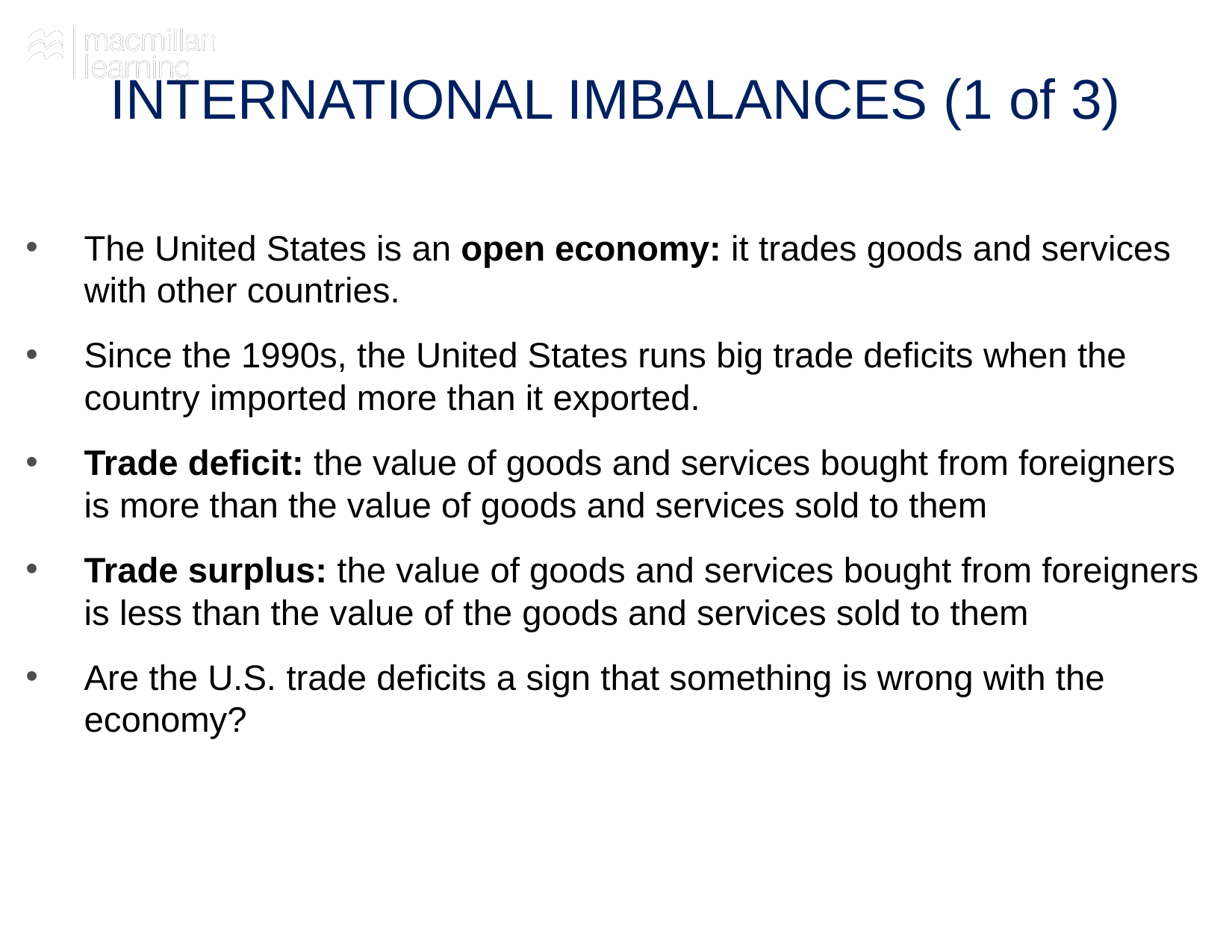

# INTERNATIONAL IMBALANCES (1 of 3)
The United States is an open economy: it trades goods and services with other countries.
Since the 1990s, the United States runs big trade deficits when the country imported more than it exported.
Trade deficit: the value of goods and services bought from foreigners is more than the value of goods and services sold to them
Trade surplus: the value of goods and services bought from foreigners is less than the value of the goods and services sold to them
Are the U.S. trade deficits a sign that something is wrong with the economy?